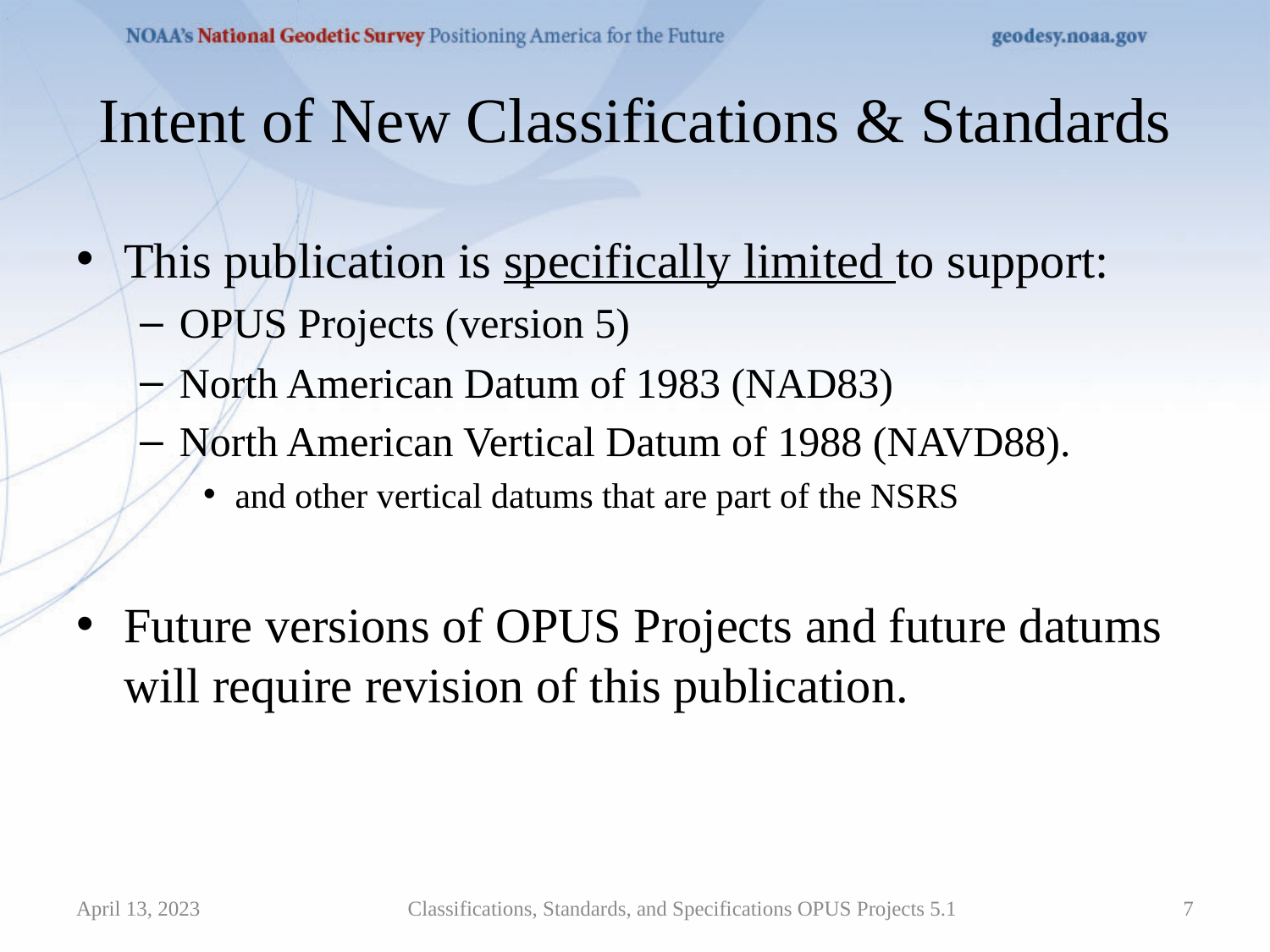

# Intent of New Classifications & Standards
This publication is specifically limited to support:
OPUS Projects (version 5)
North American Datum of 1983 (NAD83)
North American Vertical Datum of 1988 (NAVD88).
and other vertical datums that are part of the NSRS

Future versions of OPUS Projects and future datums will require revision of this publication.

April 13, 2023
Classifications, Standards, and Specifications OPUS Projects 5.1
7